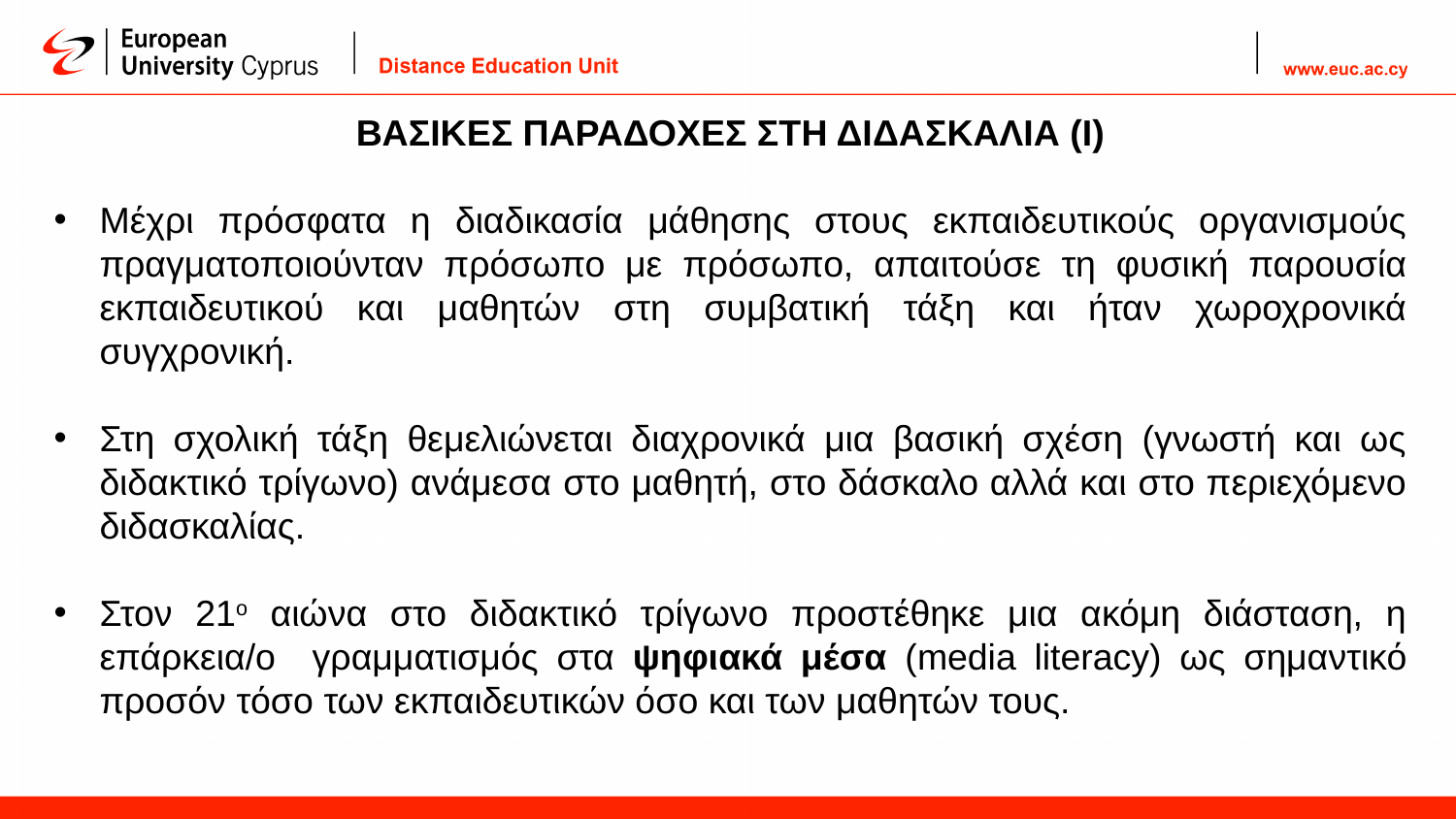

ΒΑΣΙΚΕΣ ΠΑΡΑΔΟΧΕΣ ΣΤΗ ΔΙΔΑΣΚΑΛΙΑ (Ι)

Μέχρι πρόσφατα η διαδικασία μάθησης στους εκπαιδευτικούς οργανισμούς πραγματοποιούνταν πρόσωπο με πρόσωπο, απαιτούσε τη φυσική παρουσία εκπαιδευτικού και μαθητών στη συμβατική τάξη και ήταν χωροχρονικά συγχρονική.

Στη σχολική τάξη θεμελιώνεται διαχρονικά μια βασική σχέση (γνωστή και ως διδακτικό τρίγωνο) ανάμεσα στο μαθητή, στο δάσκαλο αλλά και στο περιεχόμενο διδασκαλίας.

Στον 21ο αιώνα στο διδακτικό τρίγωνο προστέθηκε μια ακόμη διάσταση, η επάρκεια/ο  γραμματισμός στα ψηφιακά μέσα (media literacy) ως σημαντικό προσόν τόσο των εκπαιδευτικών όσο και των μαθητών τους.